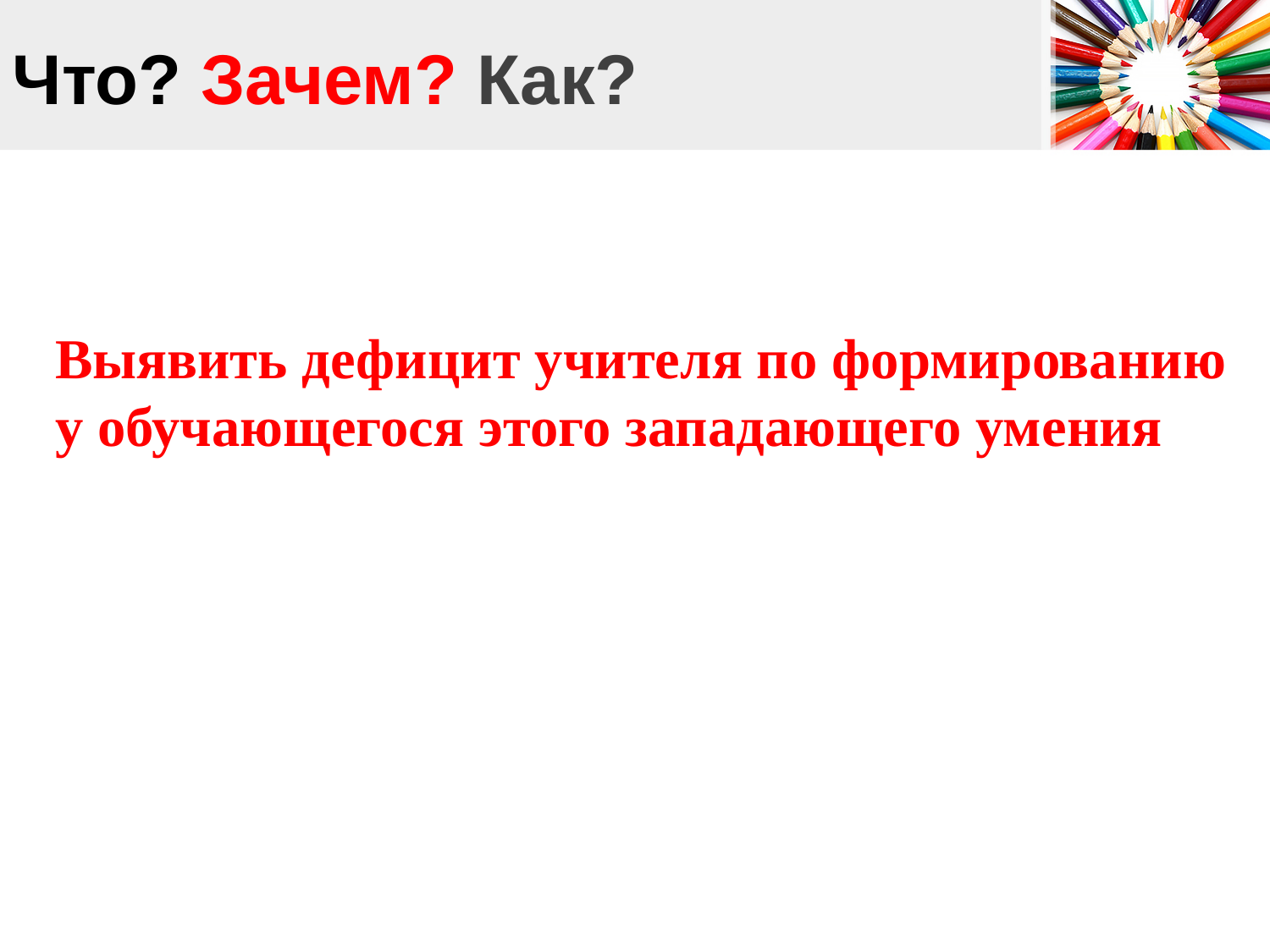

# Что? Зачем? Как?
Выявить дефицит учителя по формированию у обучающегося этого западающего умения